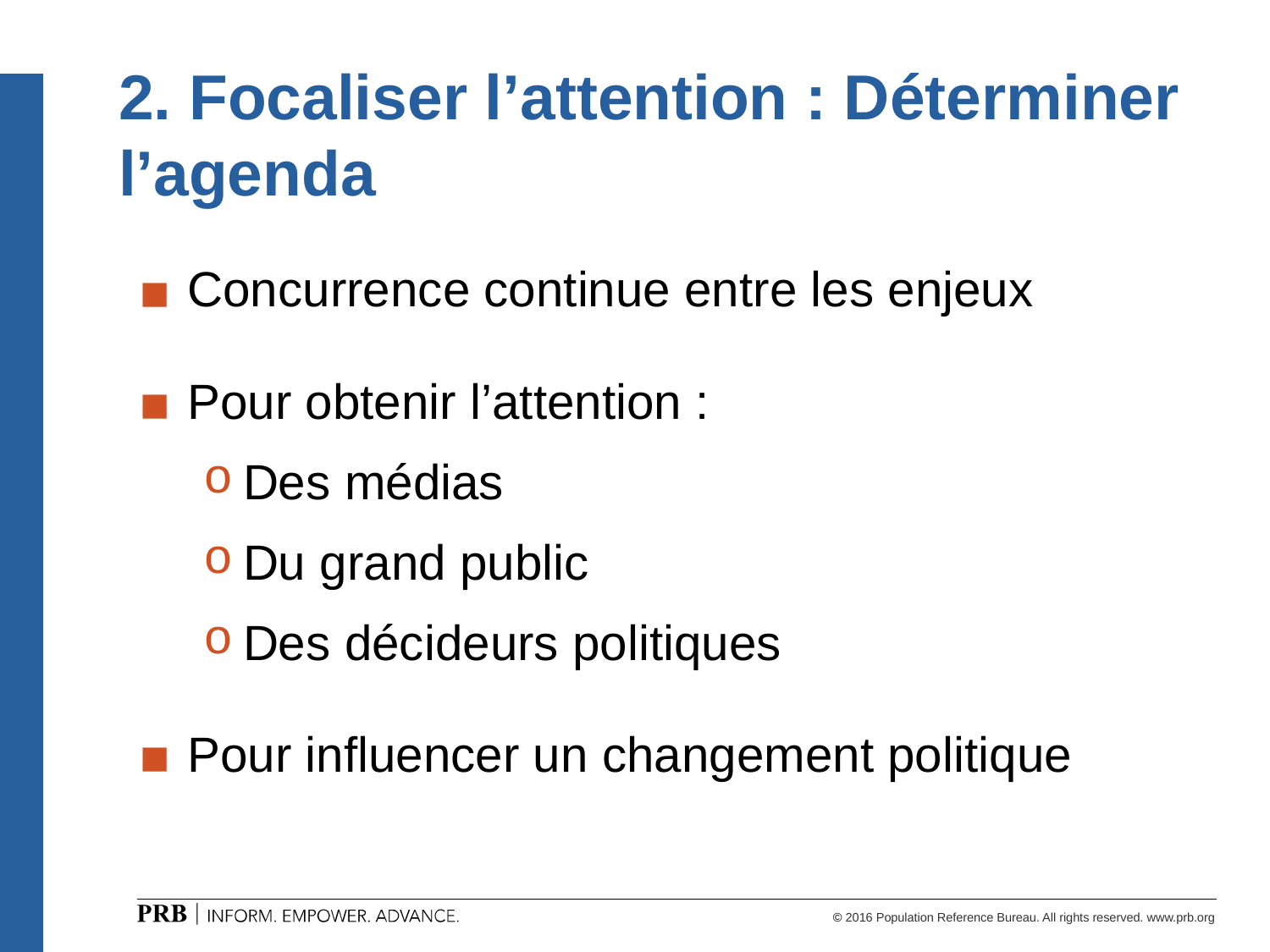

2. Focaliser l’attention : Déterminer l’agenda
Concurrence continue entre les enjeux
Pour obtenir l’attention :
Des médias
Du grand public
Des décideurs politiques
Pour influencer un changement politique